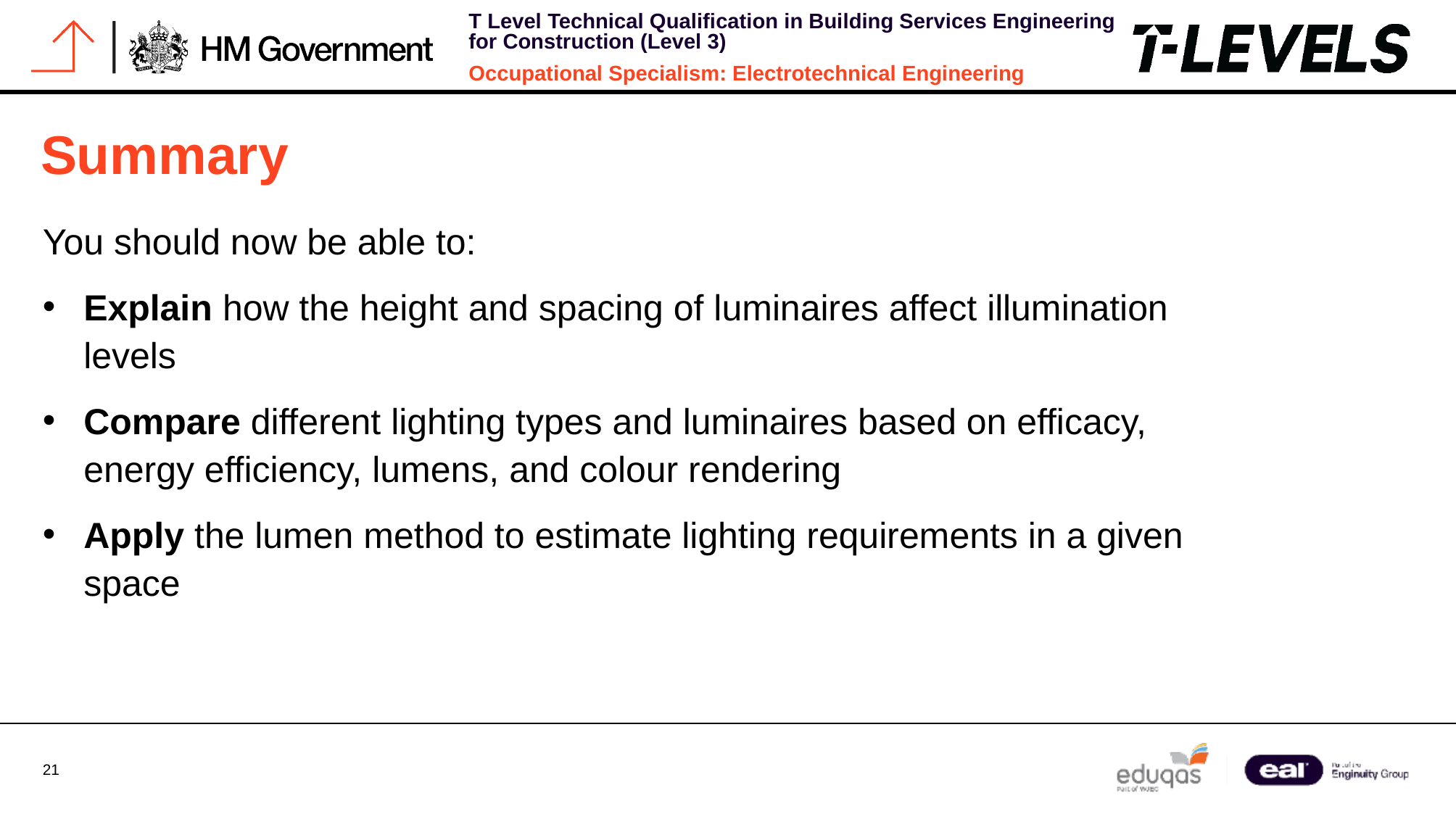

# Summary
You should now be able to:
Explain how the height and spacing of luminaires affect illumination levels
Compare different lighting types and luminaires based on efficacy, energy efficiency, lumens, and colour rendering
Apply the lumen method to estimate lighting requirements in a given space